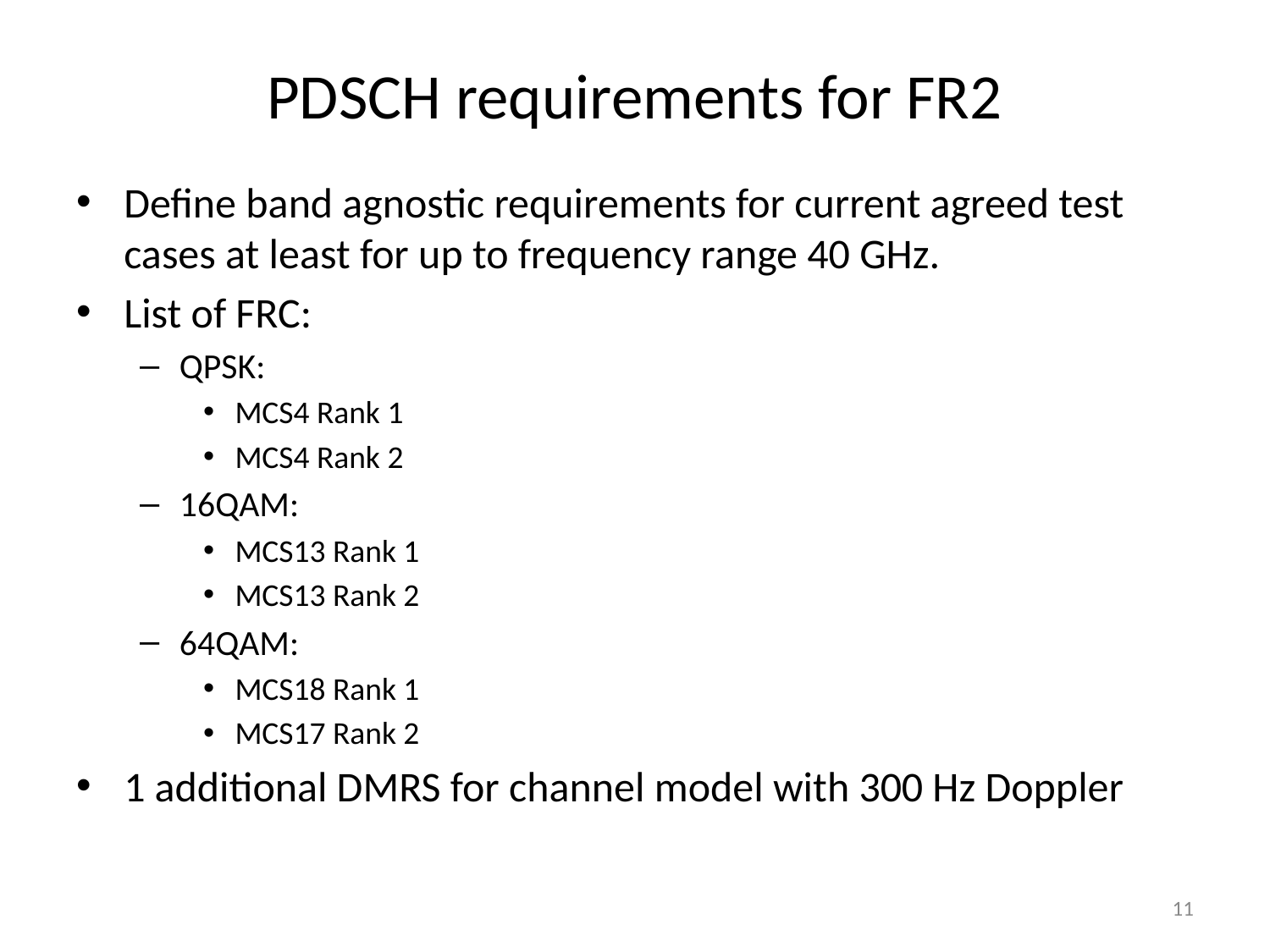

# PDSCH requirements for FR2
Define band agnostic requirements for current agreed test cases at least for up to frequency range 40 GHz.
List of FRC:
QPSK:
MCS4 Rank 1
MCS4 Rank 2
16QAM:
MCS13 Rank 1
MCS13 Rank 2
64QAM:
MCS18 Rank 1
MCS17 Rank 2
1 additional DMRS for channel model with 300 Hz Doppler

11